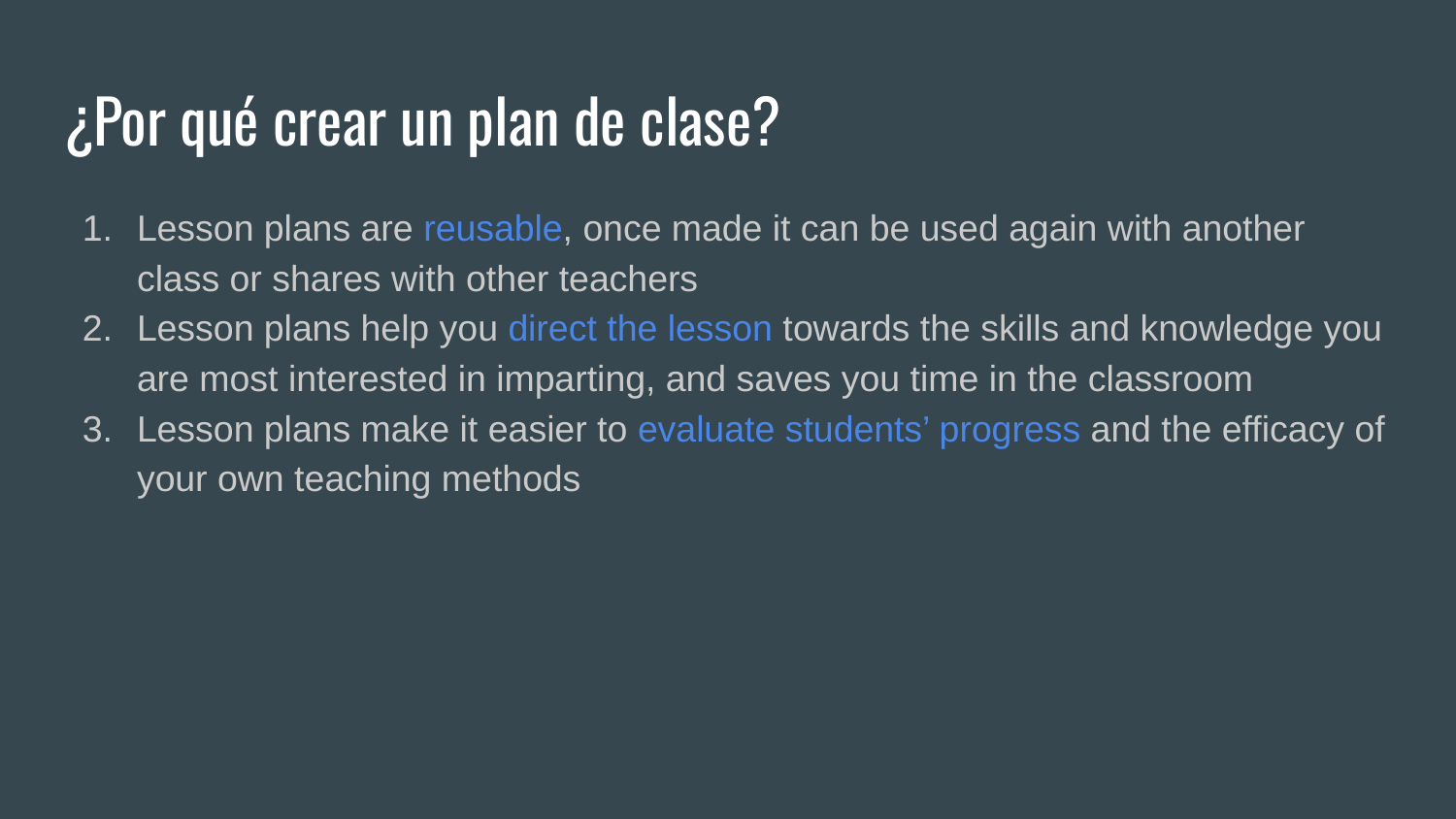

# ¿Por qué crear un plan de clase?
Lesson plans are reusable, once made it can be used again with another class or shares with other teachers
Lesson plans help you direct the lesson towards the skills and knowledge you are most interested in imparting, and saves you time in the classroom
Lesson plans make it easier to evaluate students’ progress and the efficacy of your own teaching methods